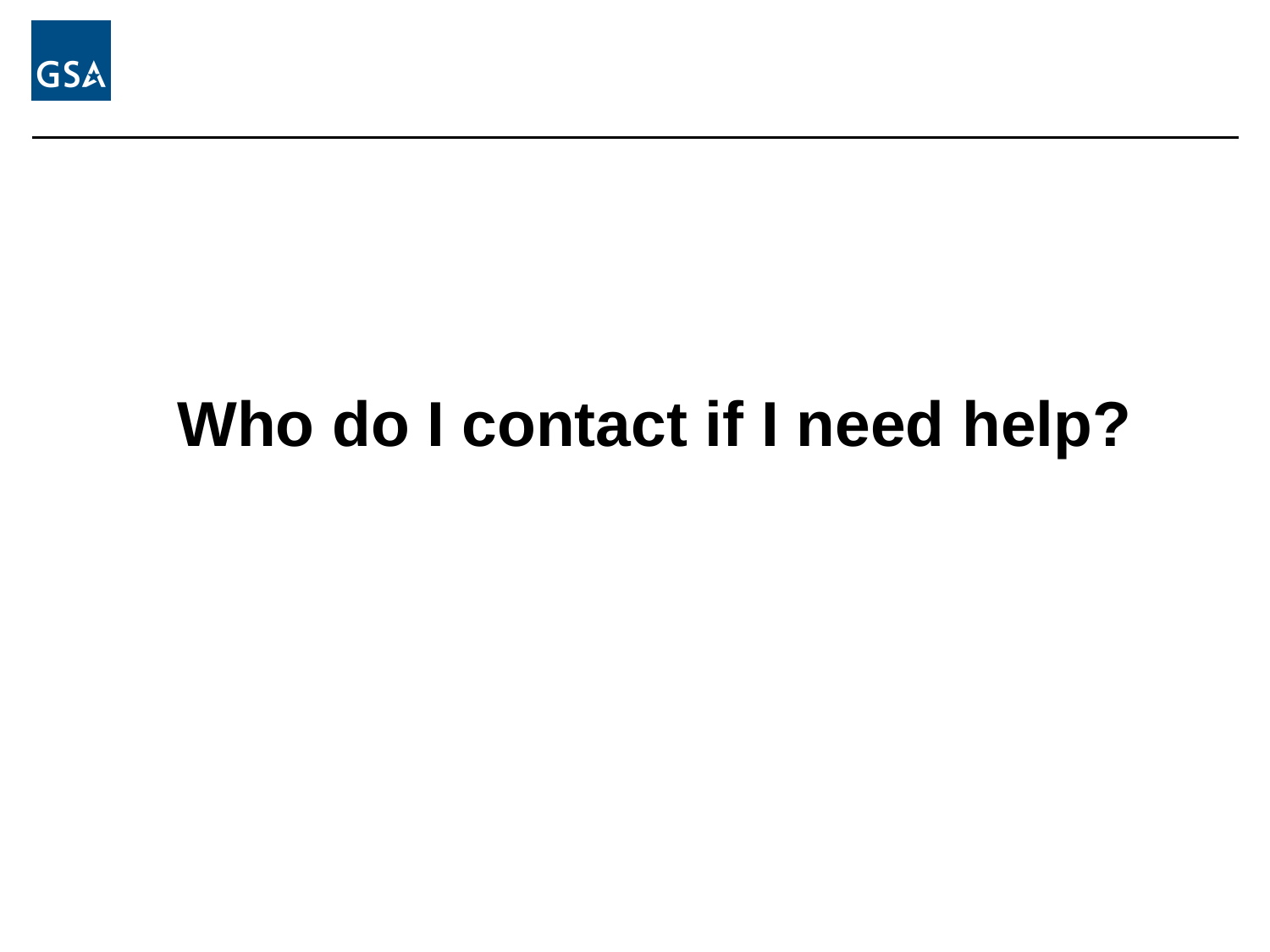

# Who do I contact if I need help?